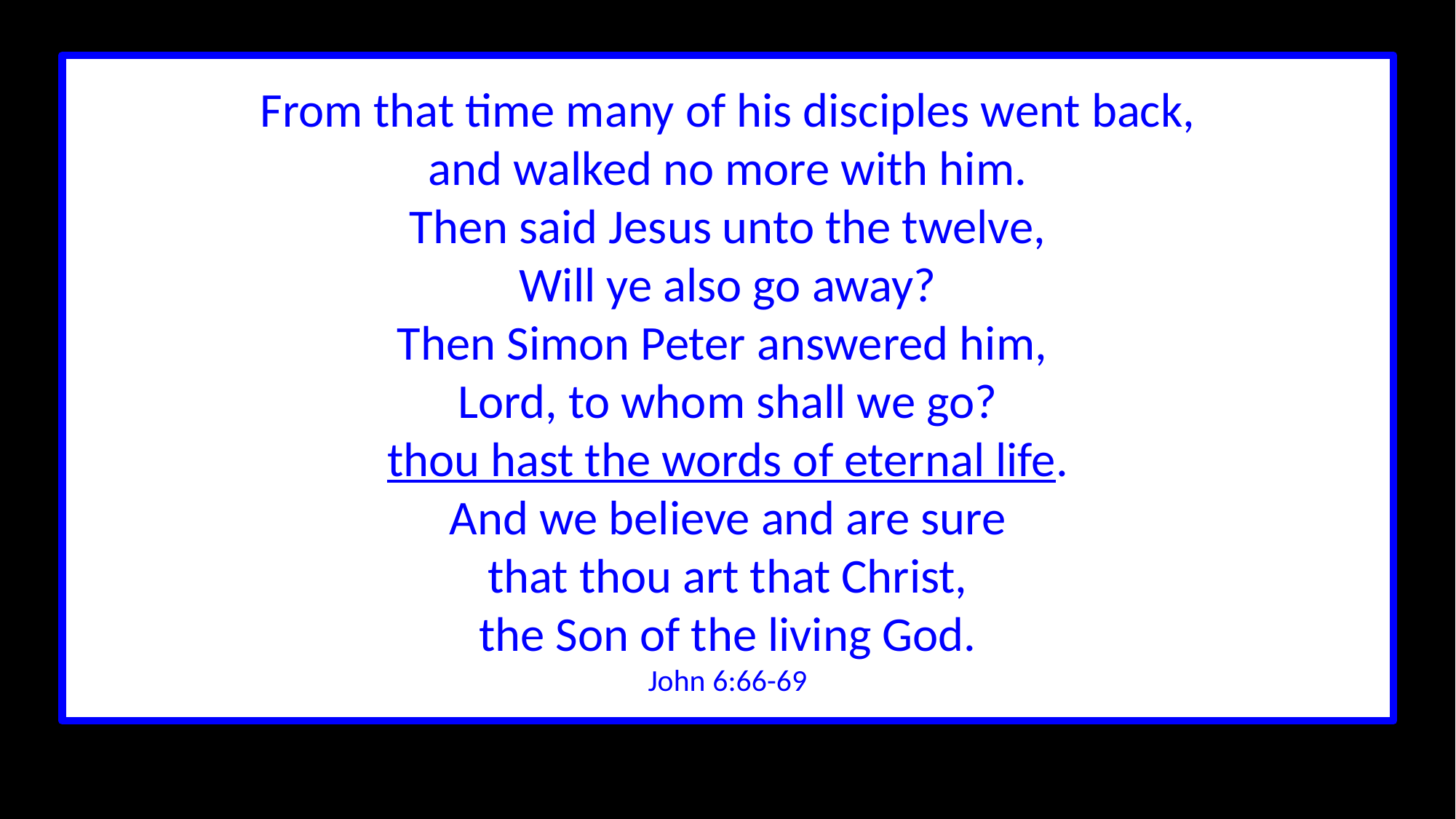

From that time many of his disciples went back,
and walked no more with him.
Then said Jesus unto the twelve,
Will ye also go away?
Then Simon Peter answered him,
Lord, to whom shall we go?
thou hast the words of eternal life.
And we believe and are sure
that thou art that Christ,
the Son of the living God.
John 6:66-69